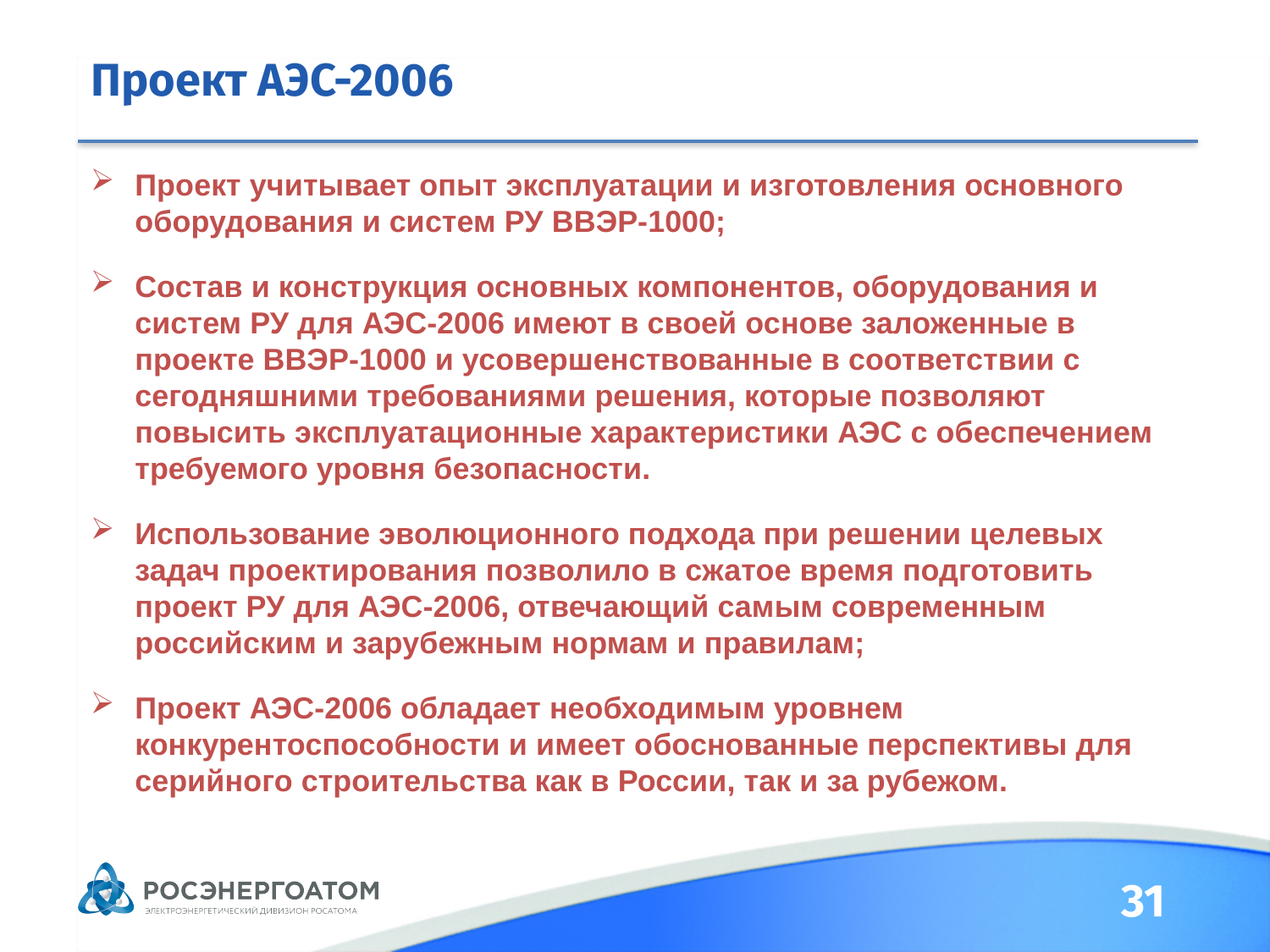

# Проект АЭС-2006
Проект учитывает опыт эксплуатации и изготовления основного оборудования и систем РУ ВВЭР-1000;
Состав и конструкция основных компонентов, оборудования и систем РУ для АЭС-2006 имеют в своей основе заложенные в проекте ВВЭР-1000 и усовершенствованные в соответствии с сегодняшними требованиями решения, которые позволяют повысить эксплуатационные характеристики АЭС с обеспечением требуемого уровня безопасности.
Использование эволюционного подхода при решении целевых задач проектирования позволило в сжатое время подготовить проект РУ для АЭС-2006, отвечающий самым современным российским и зарубежным нормам и правилам;
Проект АЭС-2006 обладает необходимым уровнем конкурентоспособности и имеет обоснованные перспективы для серийного строительства как в России, так и за рубежом.